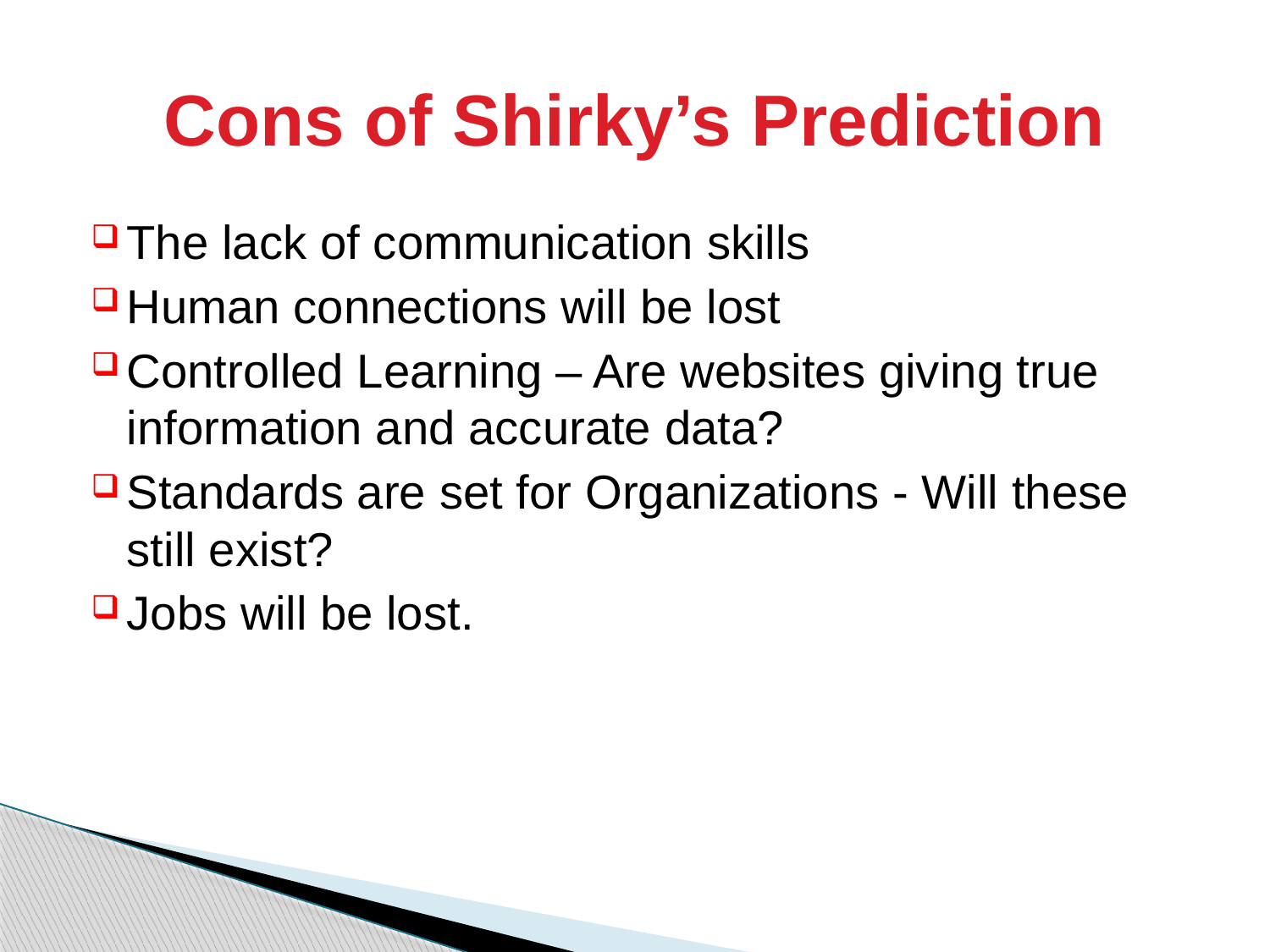

# Cons of Shirky’s Prediction
The lack of communication skills
Human connections will be lost
Controlled Learning – Are websites giving true information and accurate data?
Standards are set for Organizations - Will these still exist?
Jobs will be lost.